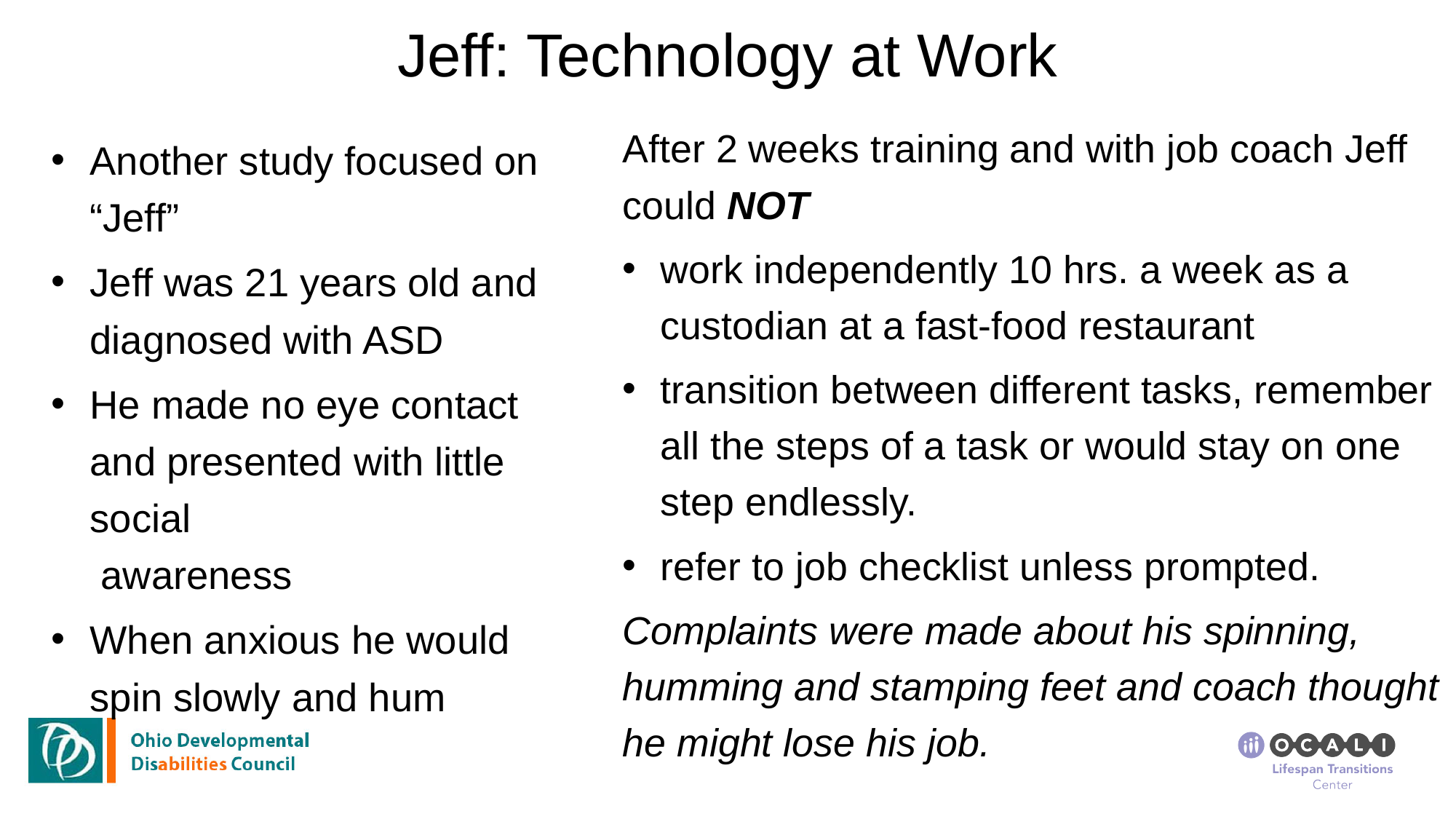

# Jeff: Technology at Work
After 2 weeks training and with job coach Jeff could NOT
work independently 10 hrs. a week as a custodian at a fast-food restaurant
transition between different tasks, remember all the steps of a task or would stay on one step endlessly.
refer to job checklist unless prompted.
Complaints were made about his spinning, humming and stamping feet and coach thought he might lose his job.

Another study focused on “Jeff”
Jeff was 21 years old and diagnosed with ASD
He made no eye contact and presented with little social
 awareness
When anxious he would spin slowly and hum